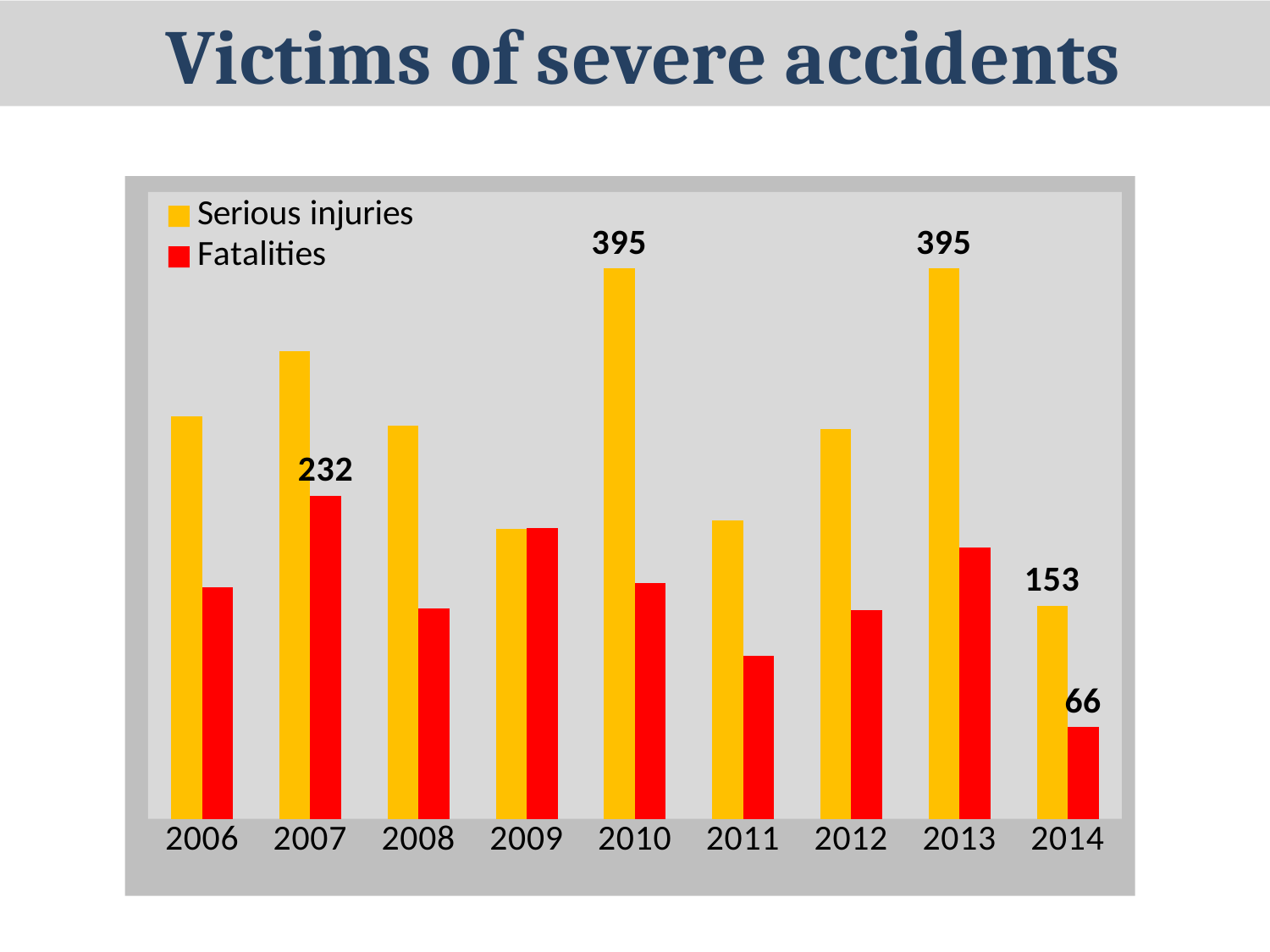

Victims of severe accidents

### Chart

| Category | Serious injuries | Fatalities |
|---|---|---|
| 2006 | 289.0 | 166.0 |
| 2007 | 336.0 | 232.0 |
| 2008 | 282.0 | 151.0 |
| 2009 | 208.0 | 209.0 |
| 2010 | 395.0 | 169.0 |
| 2011 | 214.0 | 117.0 |
| 2012 | 280.0 | 150.0 |
| 2013 | 395.0 | 195.0 |
| 2014 | 153.0 | 66.0 |